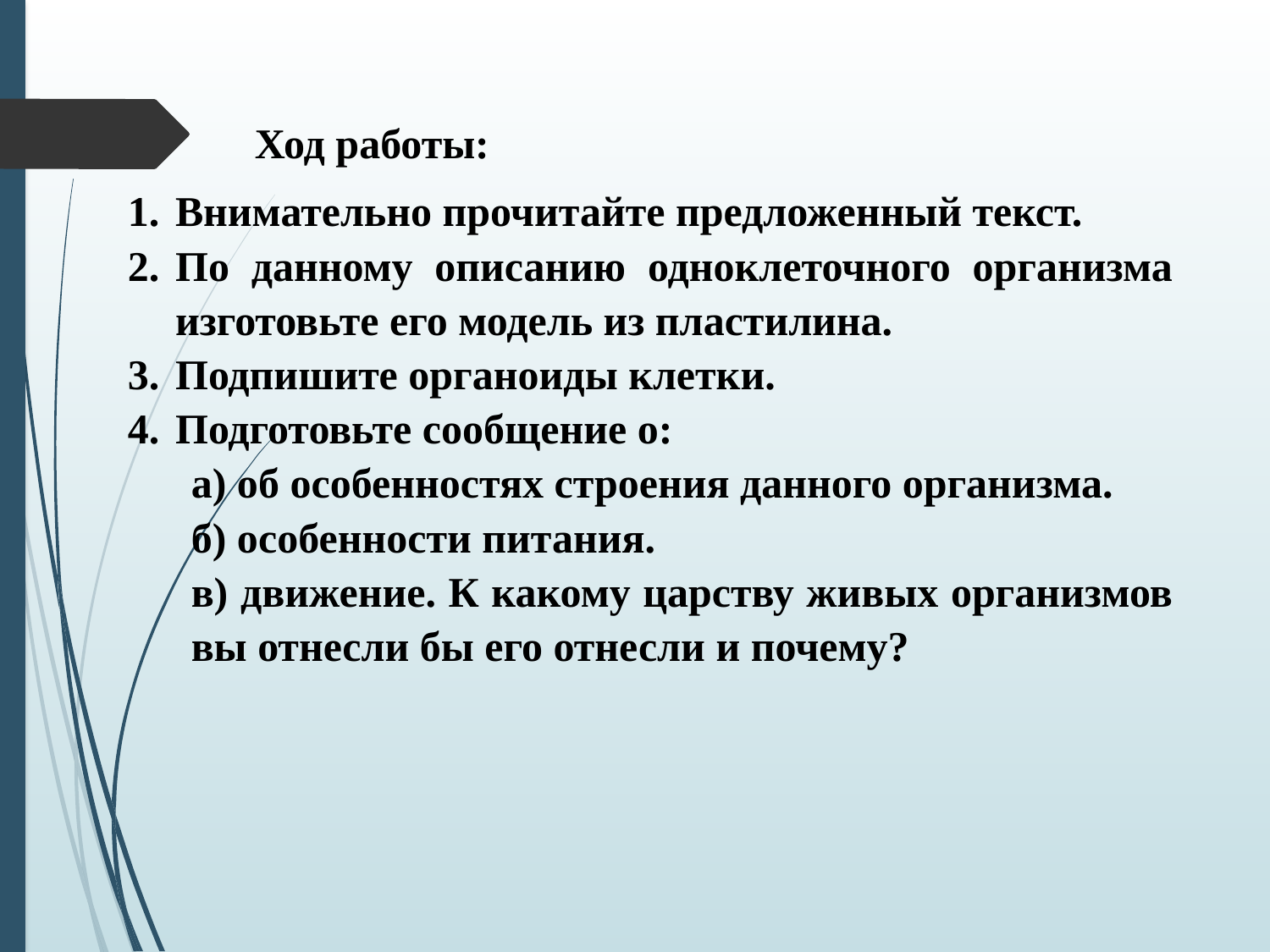

#
	Ход работы:
Внимательно прочитайте предложенный текст.
По данному описанию одноклеточного организма изготовьте его модель из пластилина.
Подпишите органоиды клетки.
Подготовьте сообщение о:
а) об особенностях строения данного организма.
б) особенности питания.
в) движение. К какому царству живых организмов вы отнесли бы его отнесли и почему?